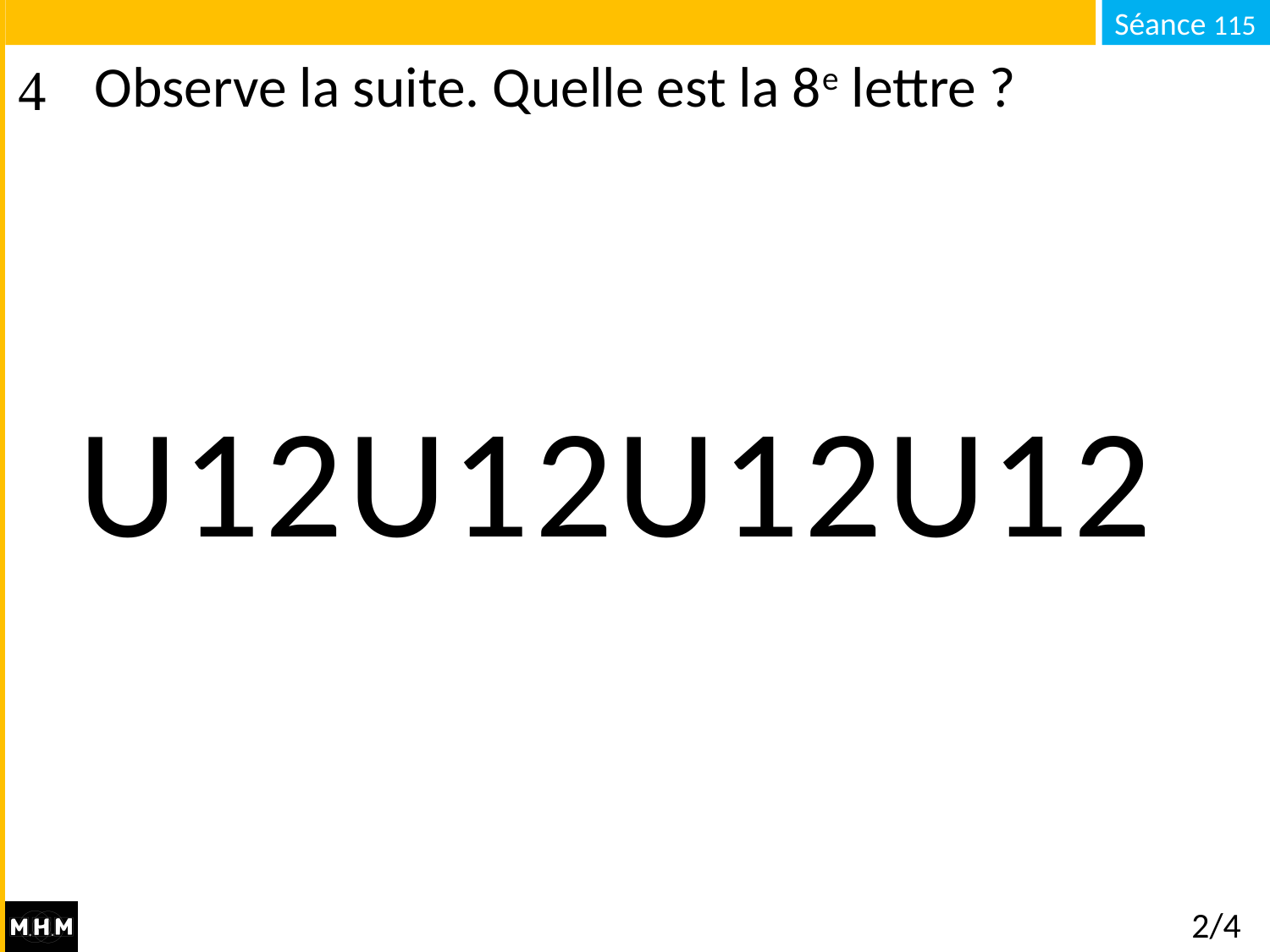

# Observe la suite. Quelle est la 8e lettre ?
U12U12U12U12
2/4